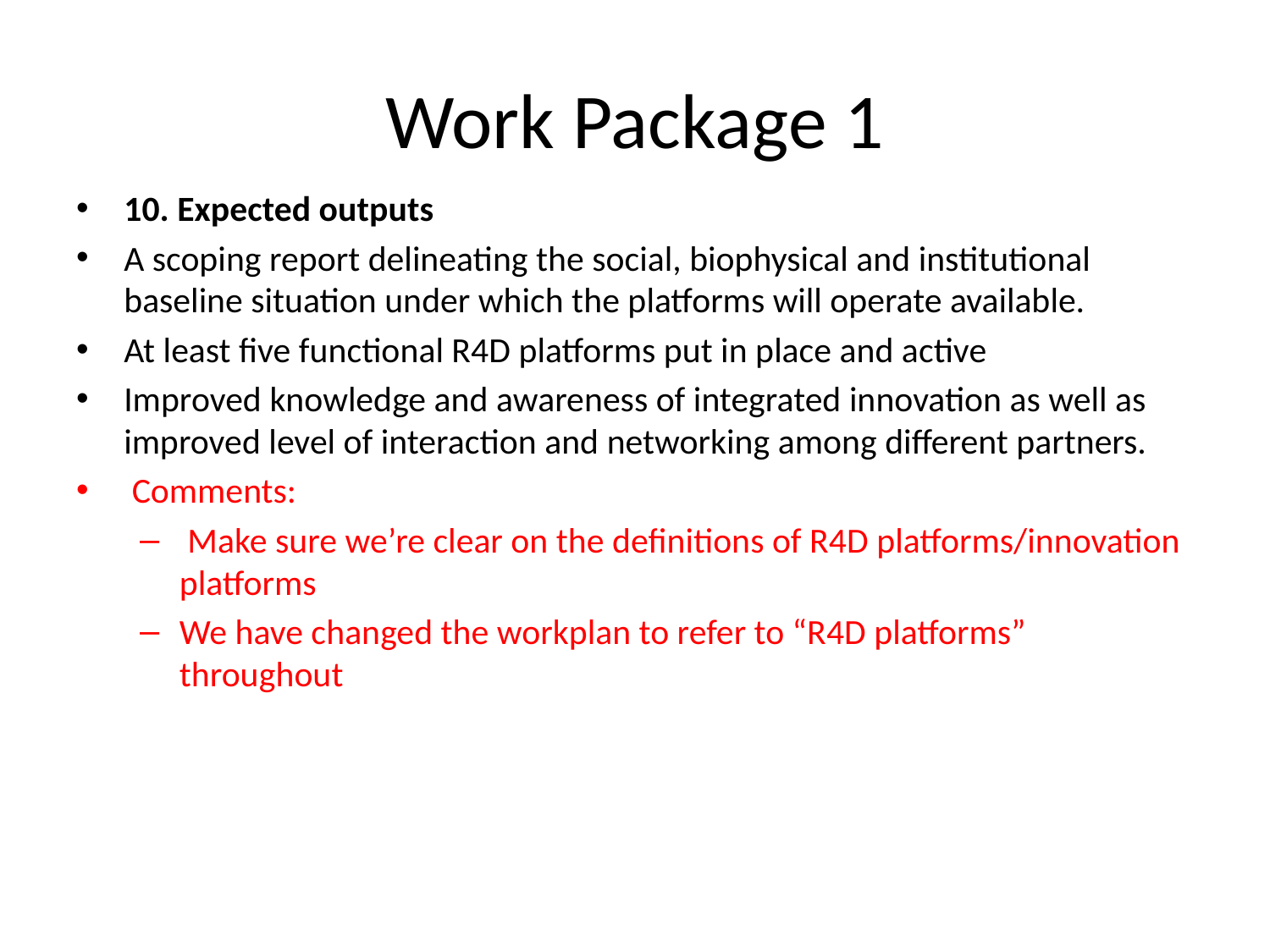

# Work Package 1
10. Expected outputs
A scoping report delineating the social, biophysical and institutional baseline situation under which the platforms will operate available.
At least five functional R4D platforms put in place and active
Improved knowledge and awareness of integrated innovation as well as improved level of interaction and networking among different partners.
 Comments:
 Make sure we’re clear on the definitions of R4D platforms/innovation platforms
We have changed the workplan to refer to “R4D platforms” throughout